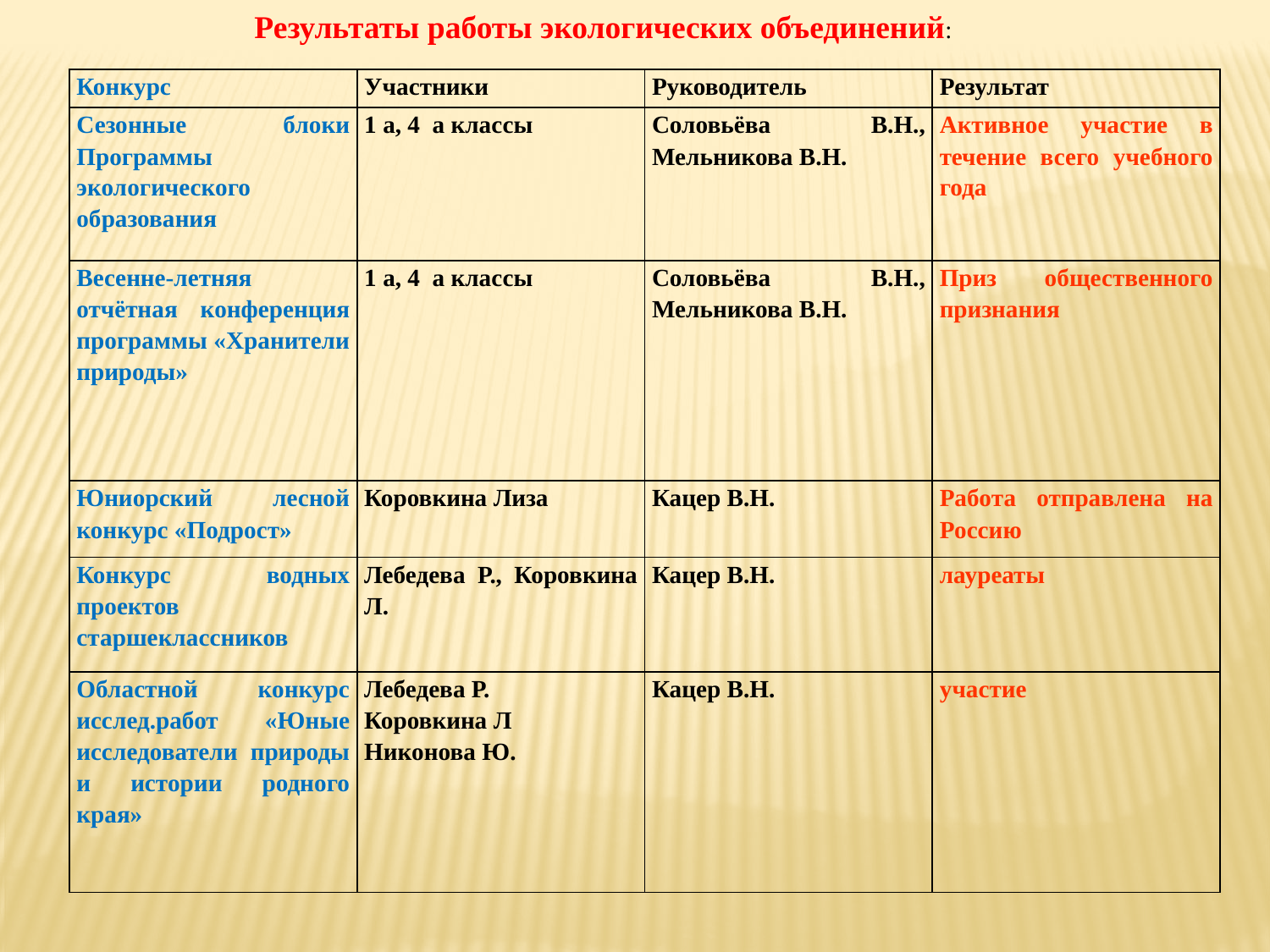

Результаты работы экологических объединений:

| Конкурс | Участники | Руководитель | Результат |
| --- | --- | --- | --- |
| Сезонные блоки Программы экологического образования | 1 а, 4 а классы | Соловьёва В.Н., Мельникова В.Н. | Активное участие в течение всего учебного года |
| Весенне-летняя отчётная конференция программы «Хранители природы» | 1 а, 4 а классы | Соловьёва В.Н., Мельникова В.Н. | Приз общественного признания |
| Юниорский лесной конкурс «Подрост» | Коровкина Лиза | Кацер В.Н. | Работа отправлена на Россию |
| Конкурс водных проектов старшеклассников | Лебедева Р., Коровкина Л. | Кацер В.Н. | лауреаты |
| Областной конкурс исслед.работ «Юные исследователи природы и истории родного края» | Лебедева Р. Коровкина Л Никонова Ю. | Кацер В.Н. | участие |